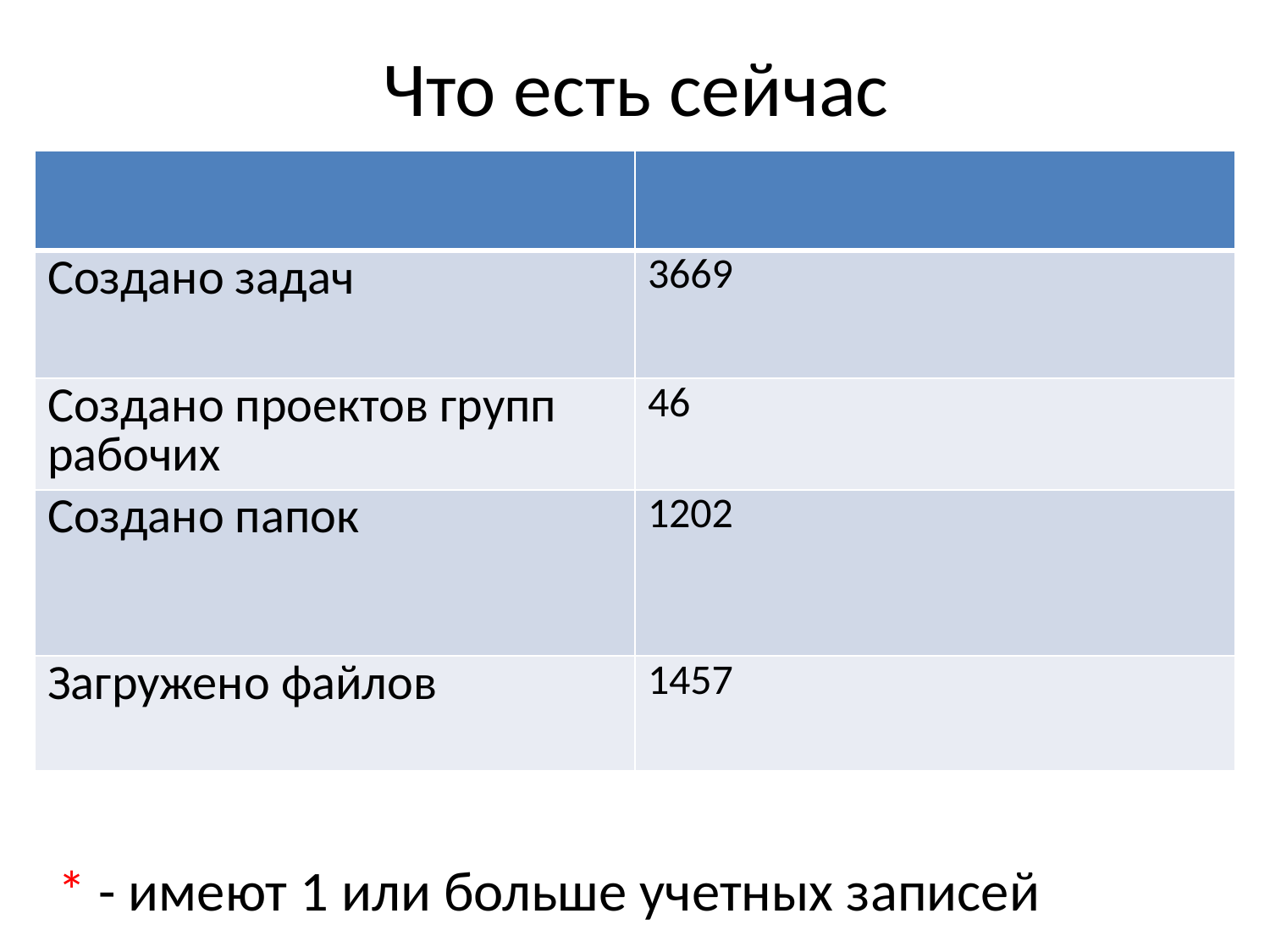

# Что есть сейчас
|  |  |
| --- | --- |
| Создано задач | 3669 |
| Создано проектов групп рабочих | 46 |
| Создано папок | 1202 |
| Загружено файлов | 1457 |
* - имеют 1 или больше учетных записей